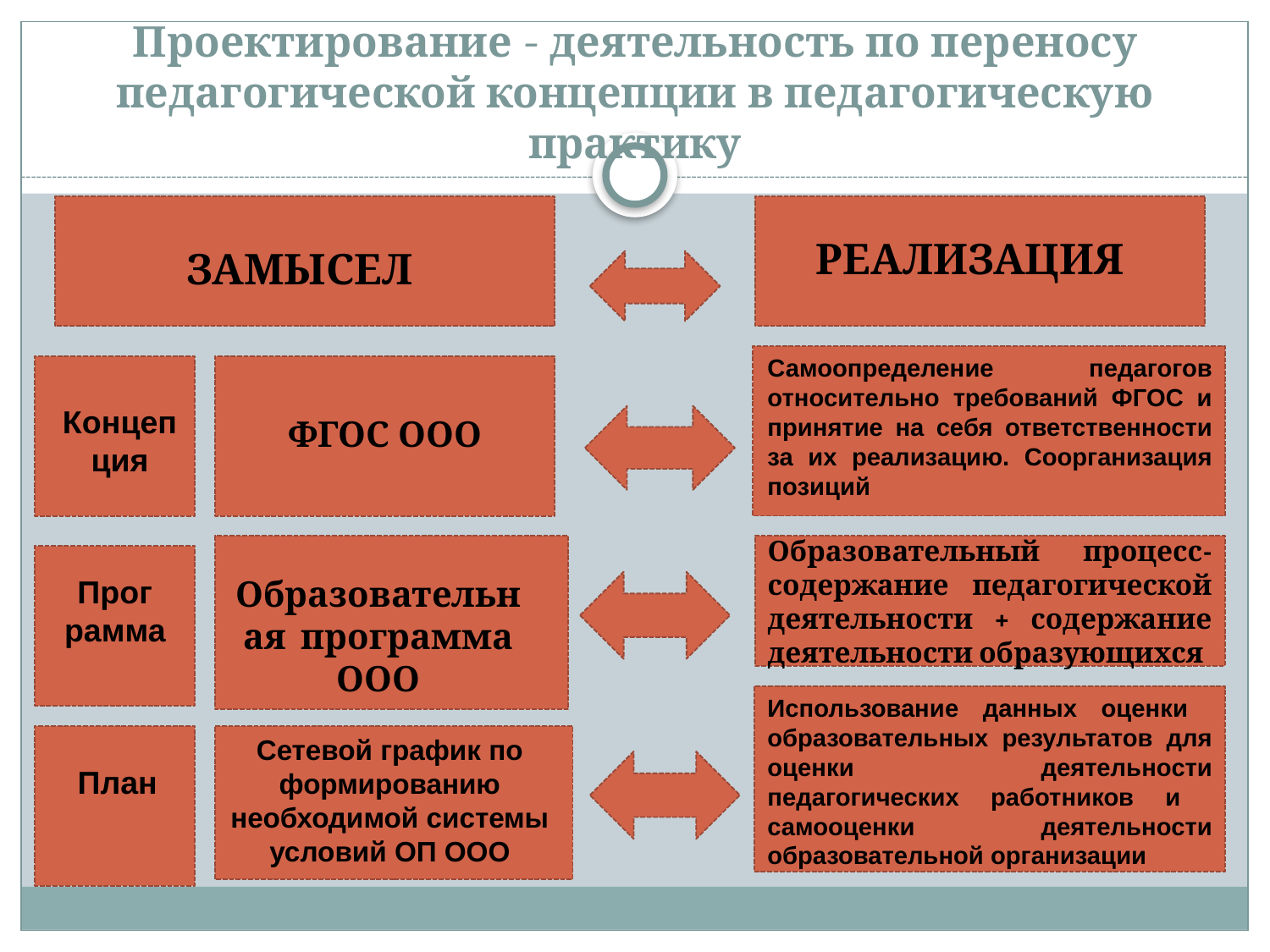

# Проектирование - деятельность по переносу педагогической концепции в педагогическую практику

РЕАЛИЗАЦИЯ
ЗАМЫСЕЛ

Самоопределение педагогов относительно требований ФГОС и принятие на себя ответственности за их реализацию. Соорганизация позиций

Концеп
ция
ФГОС ООО

Образовательный процесс- содержание педагогической деятельности + содержание деятельности образующихся

Прог
рамма
Образовательная  программа ООО

Использование данных оценки  образовательных результатов для оценки деятельности педагогических работников и  самооценки деятельности образовательной организации

Сетевой график по формированию необходимой системы условий ОП ООО

План